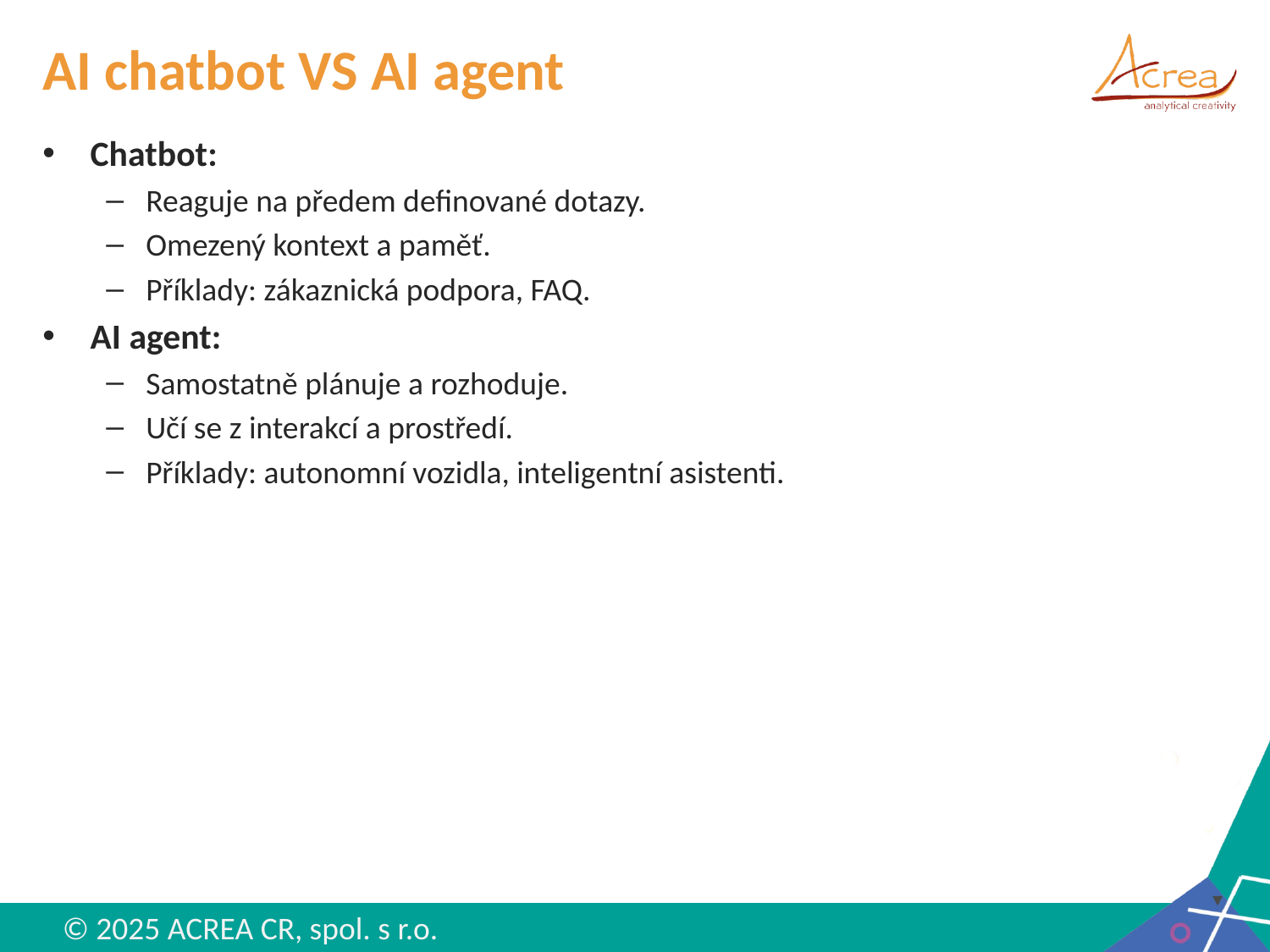

# AI chatbot VS AI agent
Chatbot:
Reaguje na předem definované dotazy.
Omezený kontext a paměť.
Příklady: zákaznická podpora, FAQ.
AI agent:
Samostatně plánuje a rozhoduje.
Učí se z interakcí a prostředí.
Příklady: autonomní vozidla, inteligentní asistenti.